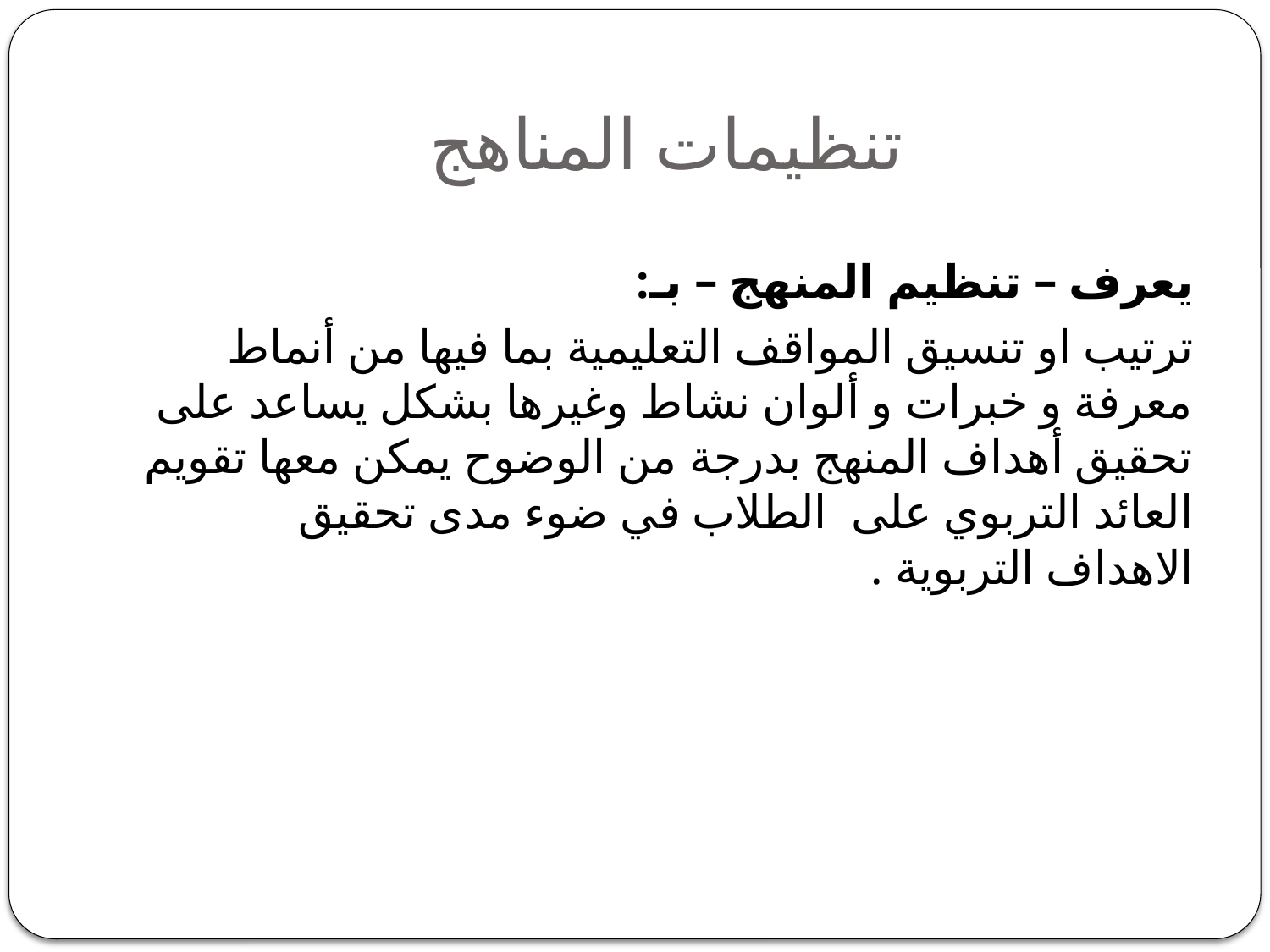

# تنظيمات المناهج
يعرف – تنظيم المنهج – بـ:
ترتيب او تنسيق المواقف التعليمية بما فيها من أنماط معرفة و خبرات و ألوان نشاط وغيرها بشكل يساعد على تحقيق أهداف المنهج بدرجة من الوضوح يمكن معها تقويم العائد التربوي على  الطلاب في ضوء مدى تحقيق الاهداف التربوية .